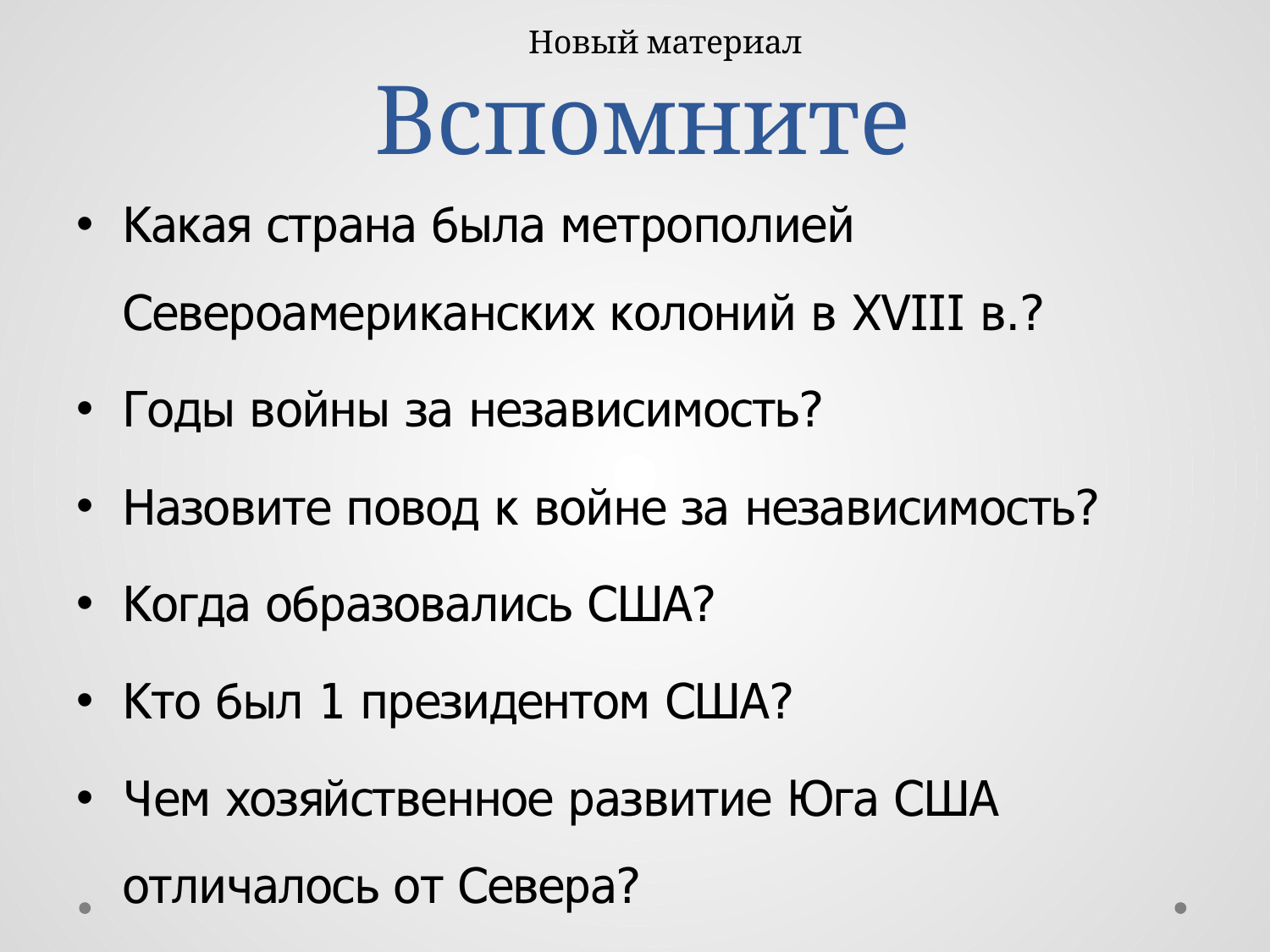

Новый материал
# Вспомните
Какая страна была метрополией Североамериканских колоний в XVIII в.?
Годы войны за независимость?
Назовите повод к войне за независимость?
Когда образовались США?
Кто был 1 президентом США?
Чем хозяйственное развитие Юга США отличалось от Севера?